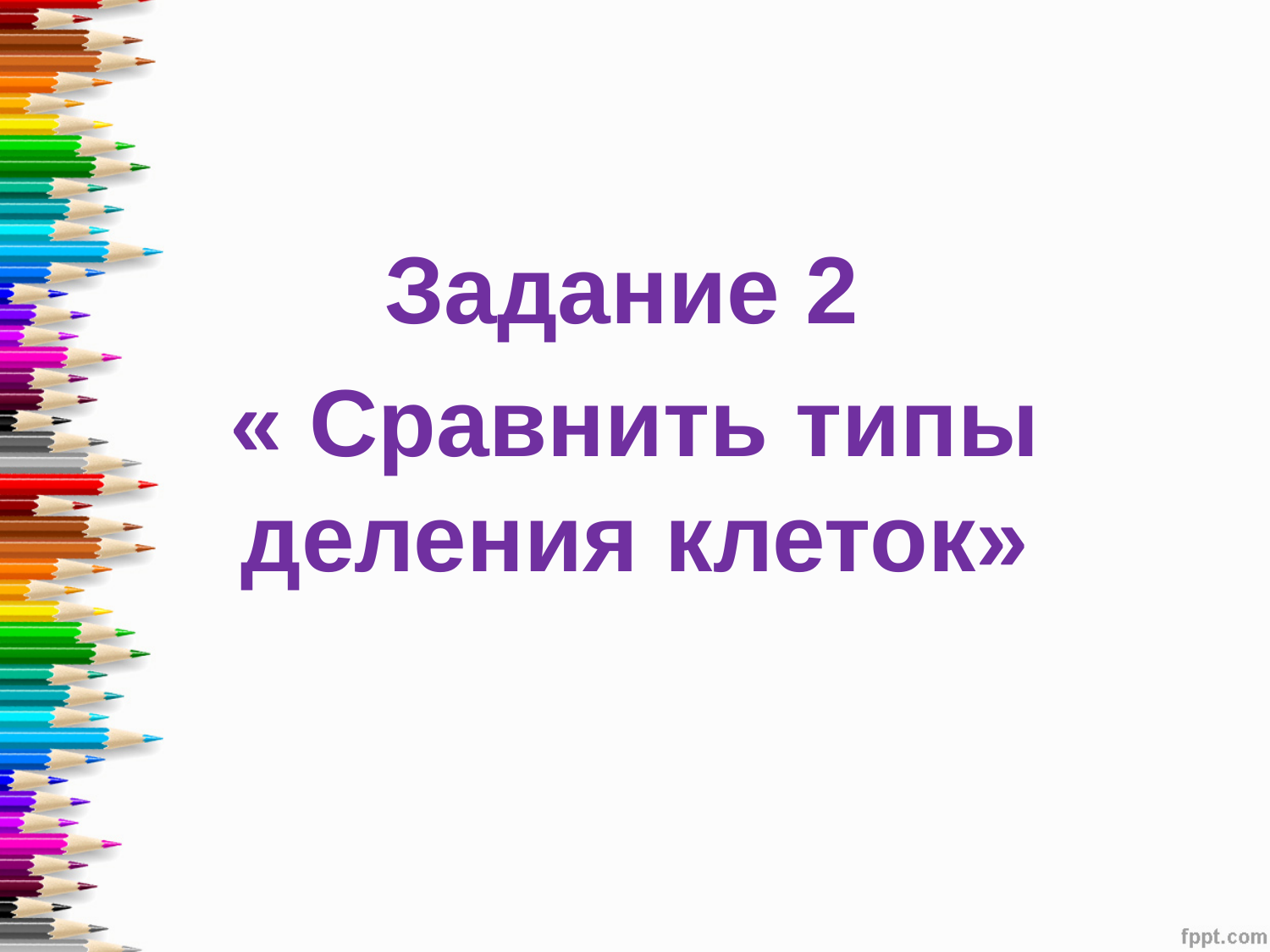

#
Задание 2
« Сравнить типы деления клеток»